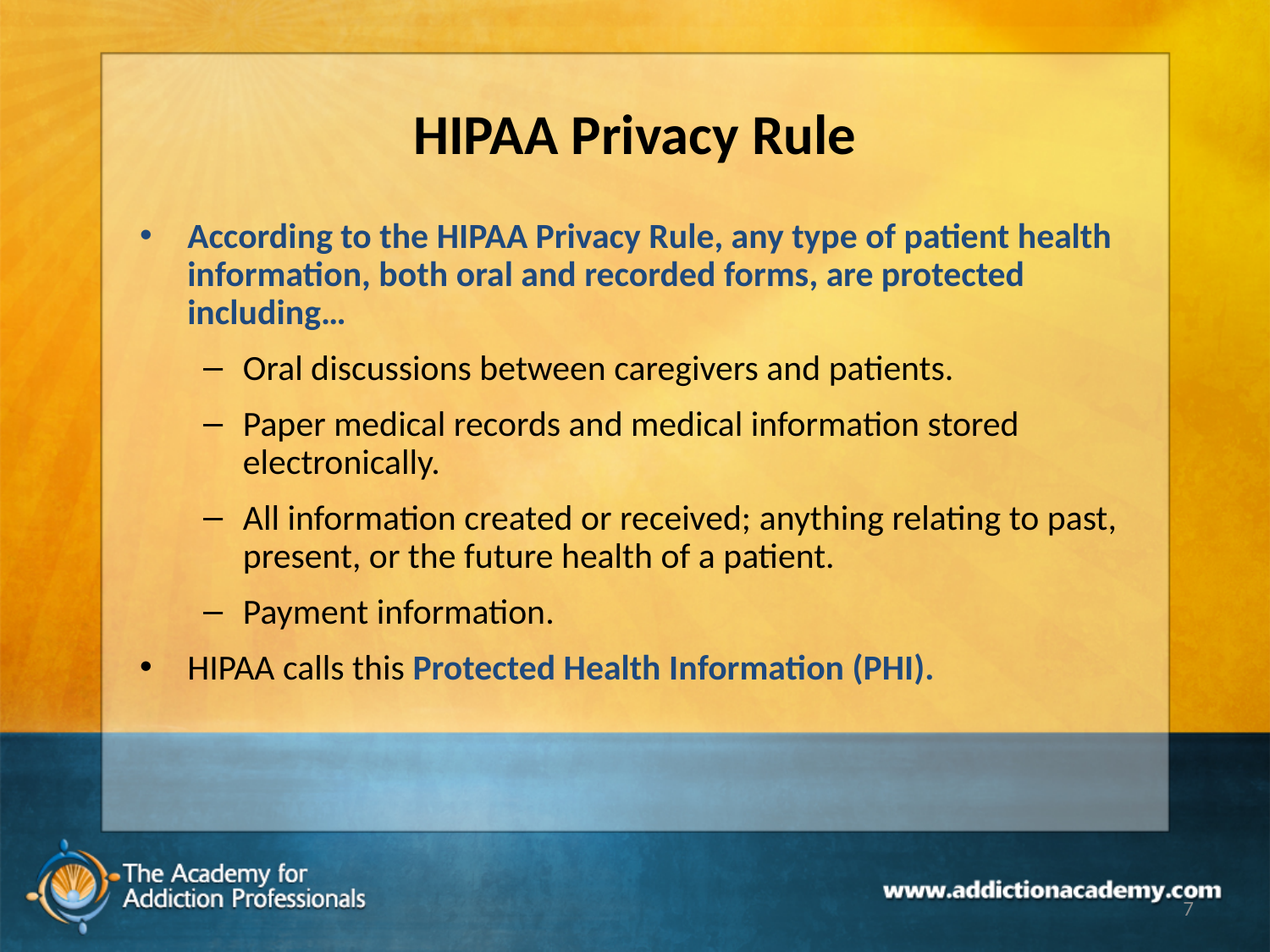

# HIPAA Privacy Rule
According to the HIPAA Privacy Rule, any type of patient health information, both oral and recorded forms, are protected including…
Oral discussions between caregivers and patients.
Paper medical records and medical information stored electronically.
All information created or received; anything relating to past, present, or the future health of a patient.
Payment information.
HIPAA calls this Protected Health Information (PHI).
7